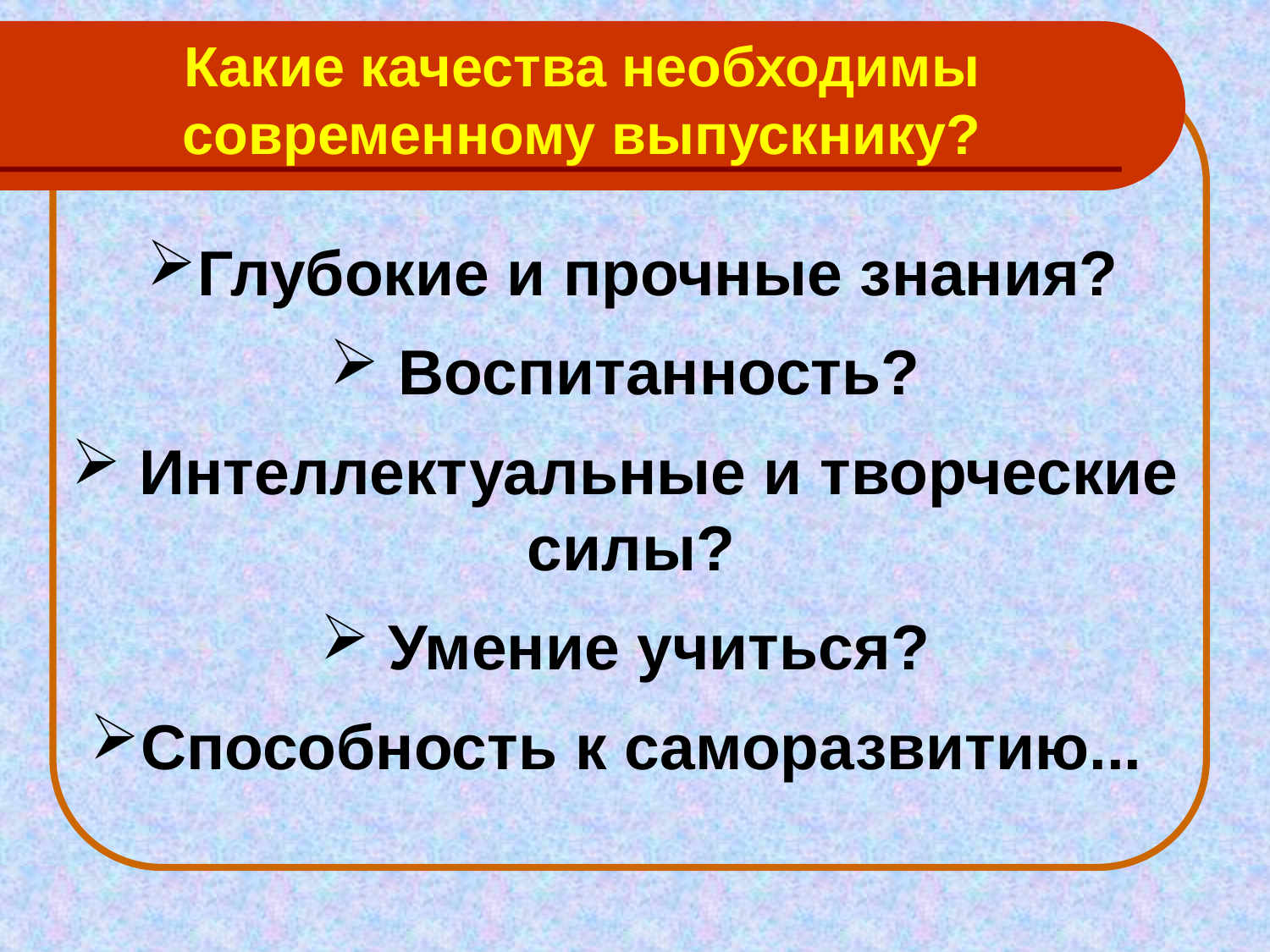

Какие качества необходимы
современному выпускнику?
Глубокие и прочные знания?

 Воспитанность?

 Интеллектуальные и творческие силы?

 Умение учиться?

Способность к саморазвитию...